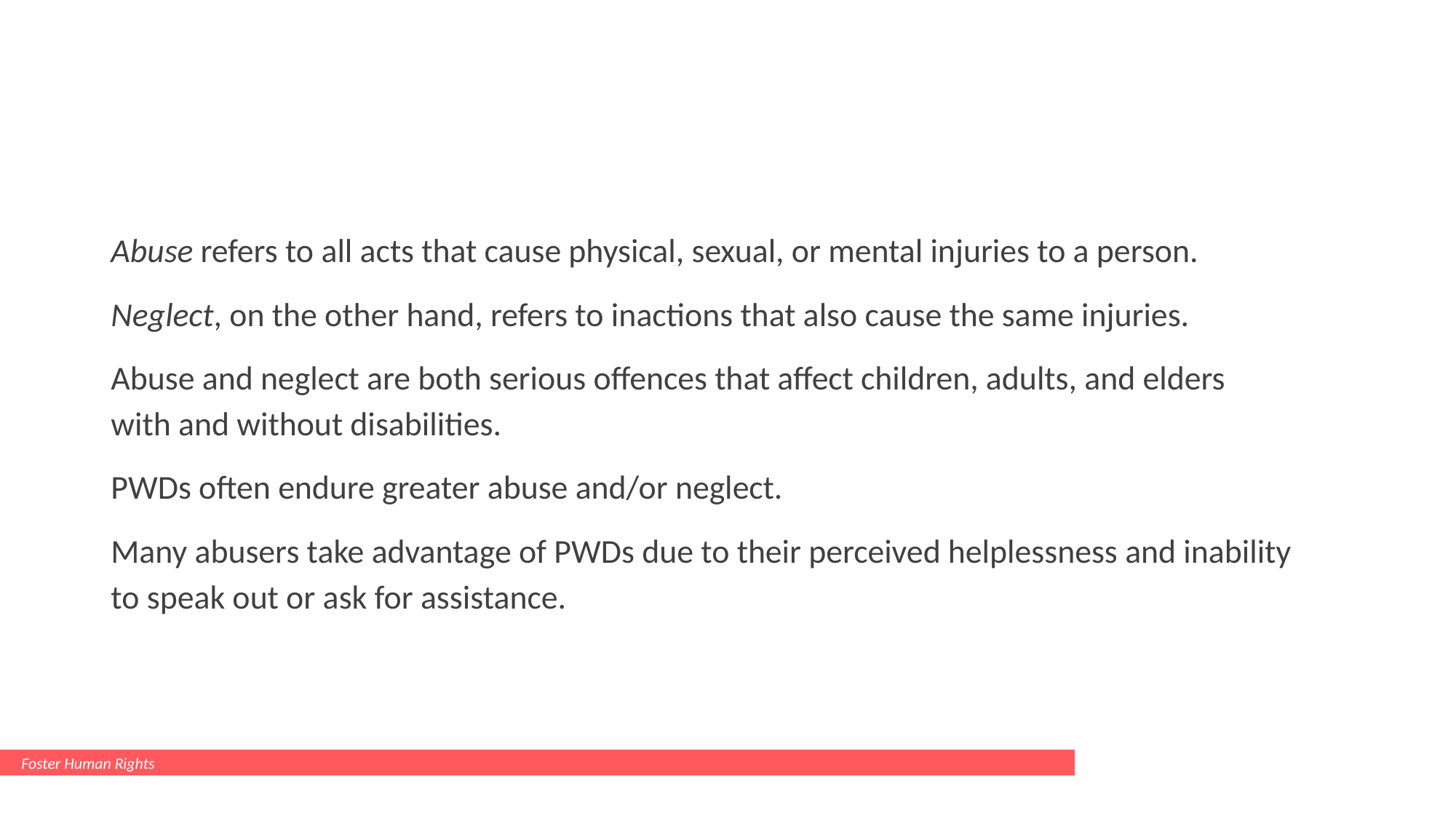

#
Abuse refers to all acts that cause physical, sexual, or mental injuries to a person.
Neglect, on the other hand, refers to inactions that also cause the same injuries.
Abuse and neglect are both serious offences that affect children, adults, and elders with and without disabilities.
PWDs often endure greater abuse and/or neglect.
Many abusers take advantage of PWDs due to their perceived helplessness and inability to speak out or ask for assistance.
Foster Human Rights